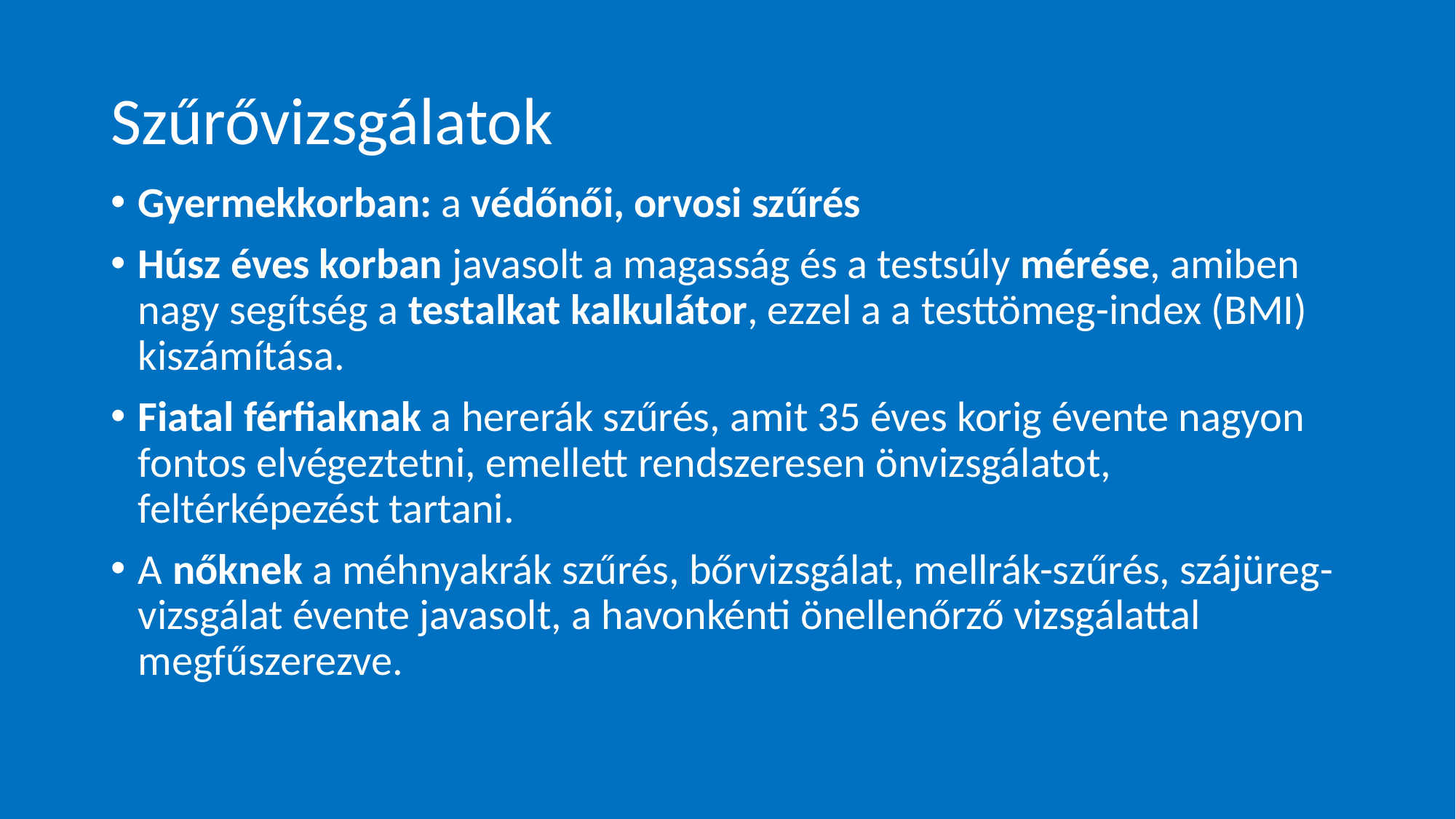

# Szűrővizsgálatok
Gyermekkorban: a védőnői, orvosi szűrés
Húsz éves korban javasolt a magasság és a testsúly mérése, amiben nagy segítség a testalkat kalkulátor, ezzel a a testtömeg-index (BMI) kiszámítása.
Fiatal férfiaknak a hererák szűrés, amit 35 éves korig évente nagyon fontos elvégeztetni, emellett rendszeresen önvizsgálatot, feltérképezést tartani.
A nőknek a méhnyakrák szűrés, bőrvizsgálat, mellrák-szűrés, szájüreg-vizsgálat évente javasolt, a havonkénti önellenőrző vizsgálattal megfűszerezve.